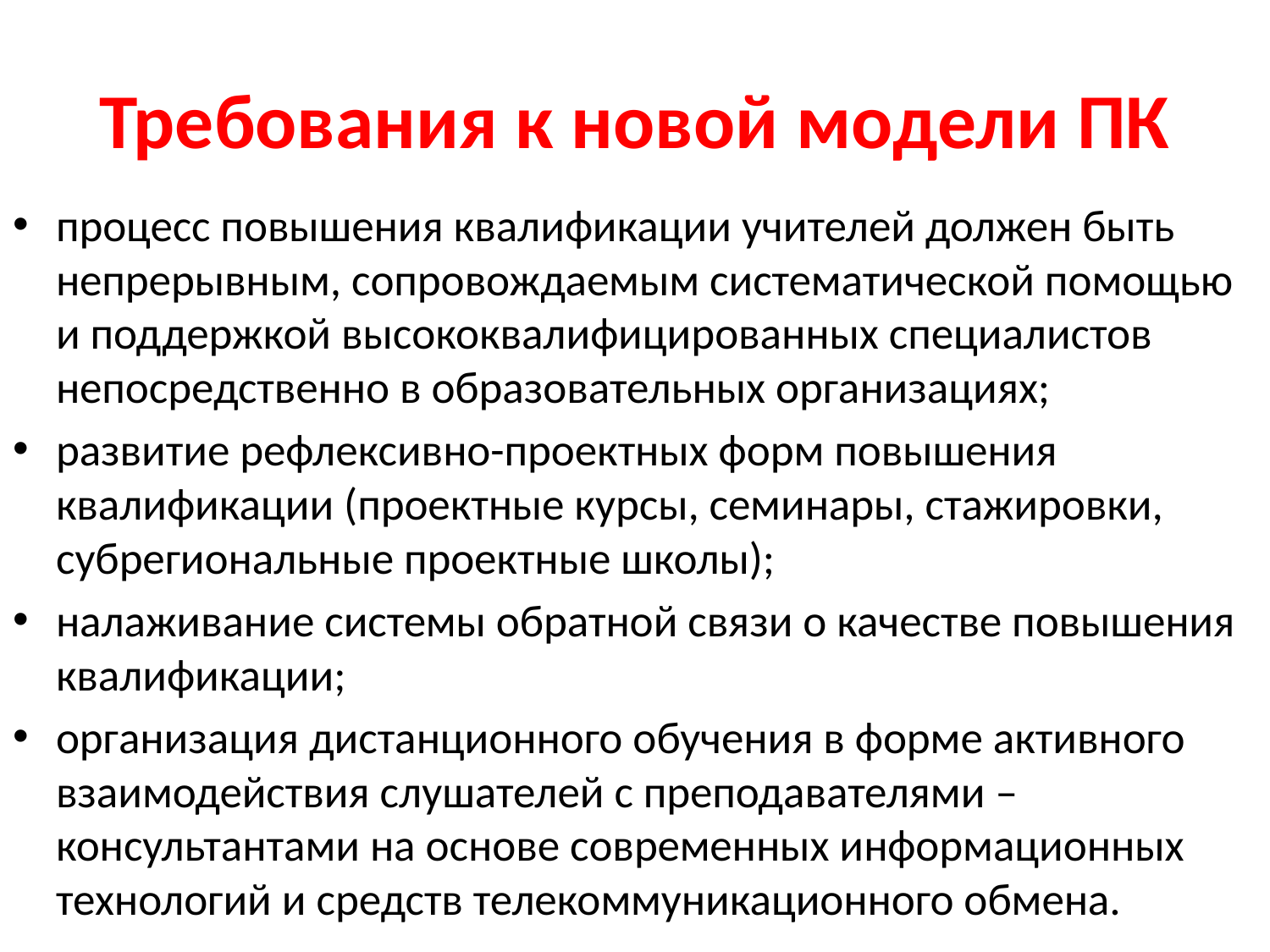

# Требования к новой модели ПК
процесс повышения квалификации учителей должен быть непрерывным, сопровождаемым систематической помощью и поддержкой высококвалифицированных специалистов непосредственно в образовательных организациях;
развитие рефлексивно-проектных форм повышения квалификации (проектные курсы, семинары, стажировки, субрегиональные проектные школы);
налаживание системы обратной связи о качестве повышения квалификации;
организация дистанционного обучения в форме активного взаимодействия слушателей с преподавателями – консультантами на основе современных информационных технологий и средств телекоммуникационного обмена.